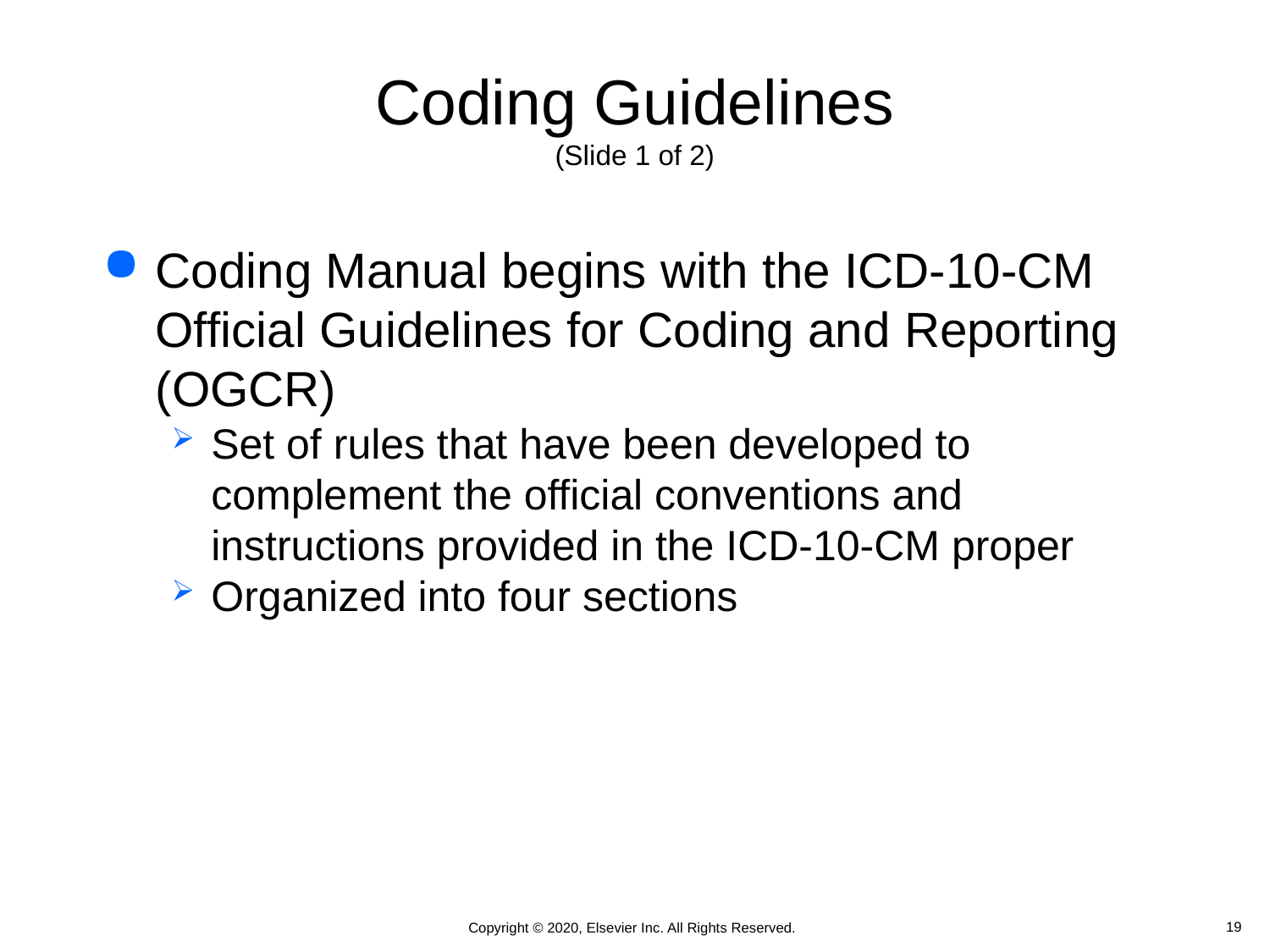

# Coding Guidelines (Slide 1 of 2)
Coding Manual begins with the ICD-10-CM Official Guidelines for Coding and Reporting (OGCR)
Set of rules that have been developed to complement the official conventions and instructions provided in the ICD-10-CM proper
Organized into four sections
 19